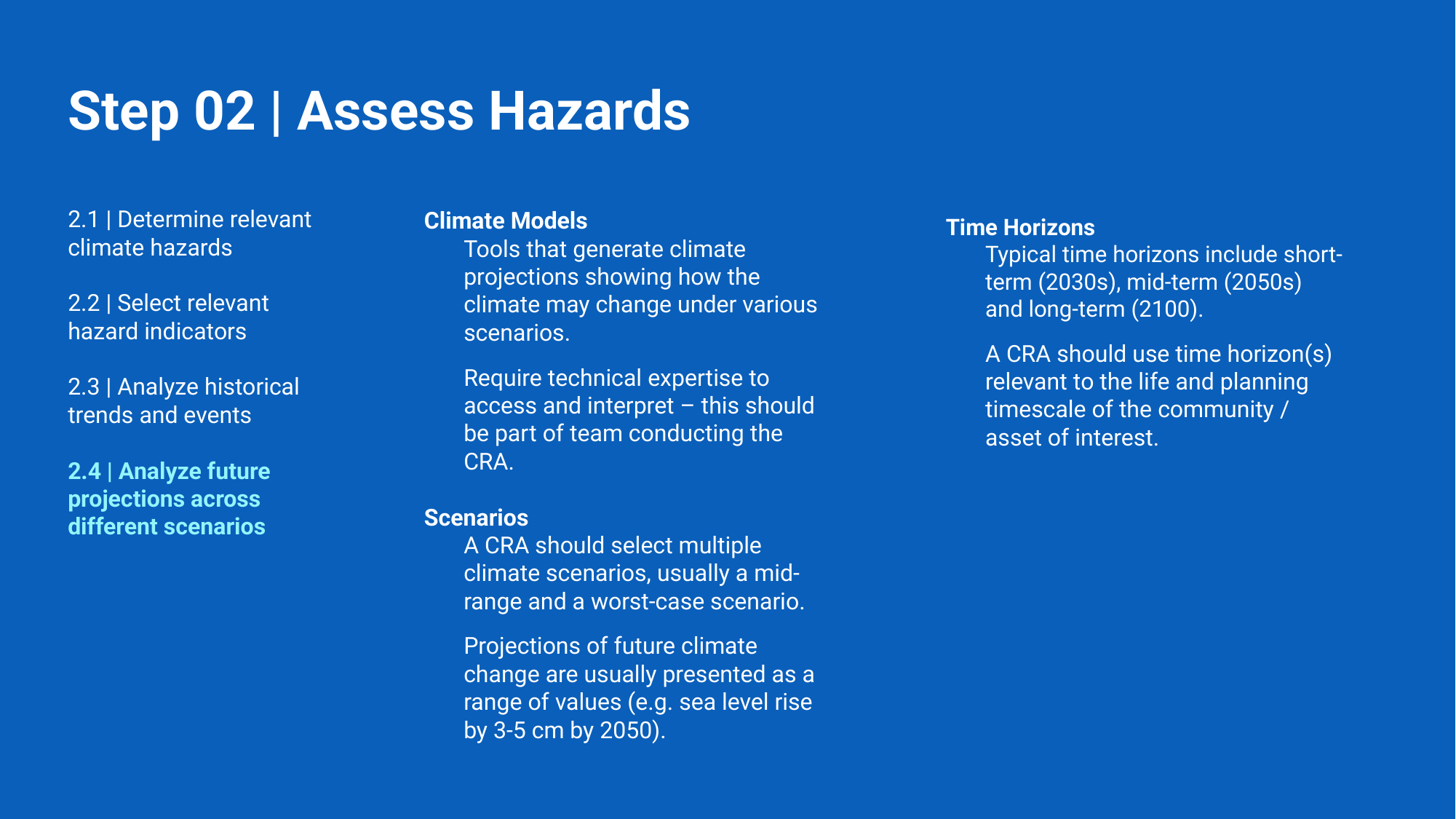

Step 02 | Assess Hazards
2.1 | Determine relevant climate hazards

2.2 | Select relevant hazard indicators

2.3 | Analyze historical trends and events

2.4 | Analyze future projections across different scenarios

Climate Models
Tools that generate climate projections showing how the climate may change under various scenarios.
Require technical expertise to access and interpret – this should be part of team conducting the CRA.

Scenarios
A CRA should select multiple climate scenarios, usually a mid-range and a worst-case scenario.
Projections of future climate change are usually presented as a range of values (e.g. sea level rise by 3-5 cm by 2050).
Time Horizons
Typical time horizons include short-term (2030s), mid-term (2050s) and long-term (2100).

A CRA should use time horizon(s) relevant to the life and planning timescale of the community / asset of interest.
37